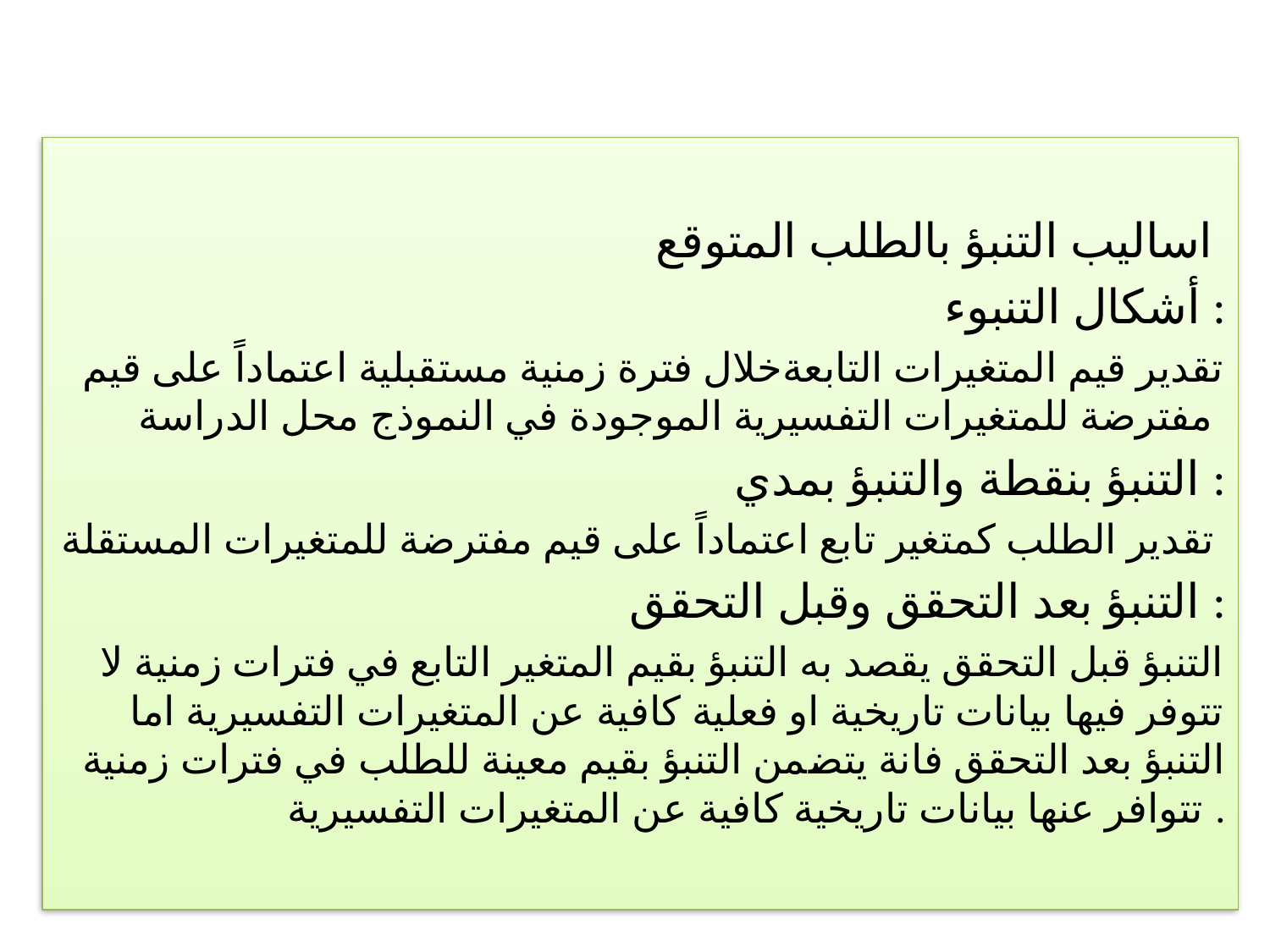

اساليب التنبؤ بالطلب المتوقع
أشكال التنبوء :
 تقدير قيم المتغيرات التابعةخلال فترة زمنية مستقبلية اعتماداً على قيم مفترضة للمتغيرات التفسيرية الموجودة في النموذج محل الدراسة
التنبؤ بنقطة والتنبؤ بمدي :
تقدير الطلب كمتغير تابع اعتماداً على قيم مفترضة للمتغيرات المستقلة
التنبؤ بعد التحقق وقبل التحقق :
التنبؤ قبل التحقق يقصد به التنبؤ بقيم المتغير التابع في فترات زمنية لا تتوفر فيها بيانات تاريخية او فعلية كافية عن المتغيرات التفسيرية اما التنبؤ بعد التحقق فانة يتضمن التنبؤ بقيم معينة للطلب في فترات زمنية تتوافر عنها بيانات تاريخية كافية عن المتغيرات التفسيرية .